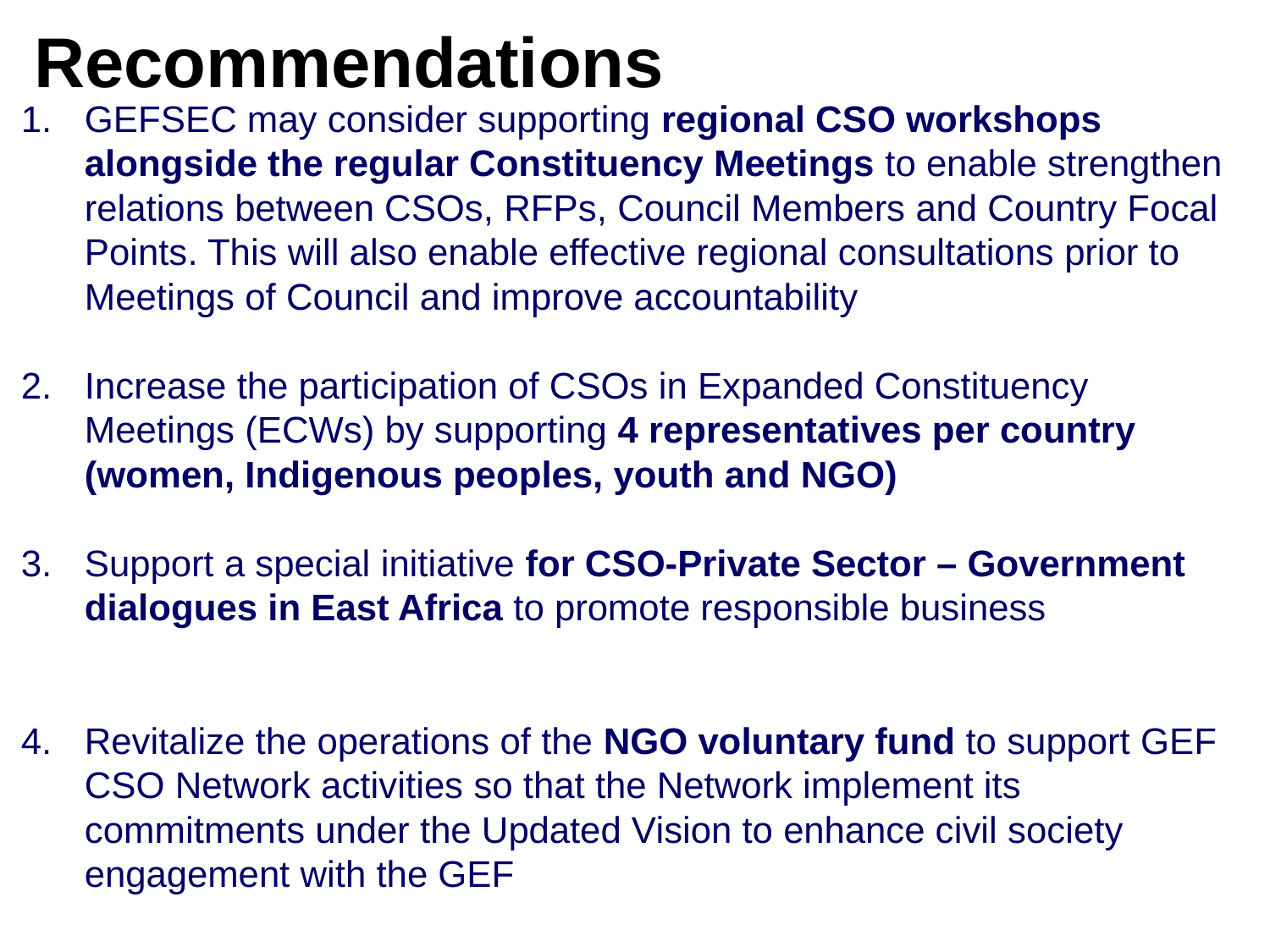

Recommendations
GEFSEC may consider supporting regional CSO workshops alongside the regular Constituency Meetings to enable strengthen relations between CSOs, RFPs, Council Members and Country Focal Points. This will also enable effective regional consultations prior to Meetings of Council and improve accountability

Increase the participation of CSOs in Expanded Constituency Meetings (ECWs) by supporting 4 representatives per country (women, Indigenous peoples, youth and NGO)

Support a special initiative for CSO-Private Sector – Government dialogues in East Africa to promote responsible business

Revitalize the operations of the NGO voluntary fund to support GEF CSO Network activities so that the Network implement its commitments under the Updated Vision to enhance civil society engagement with the GEF